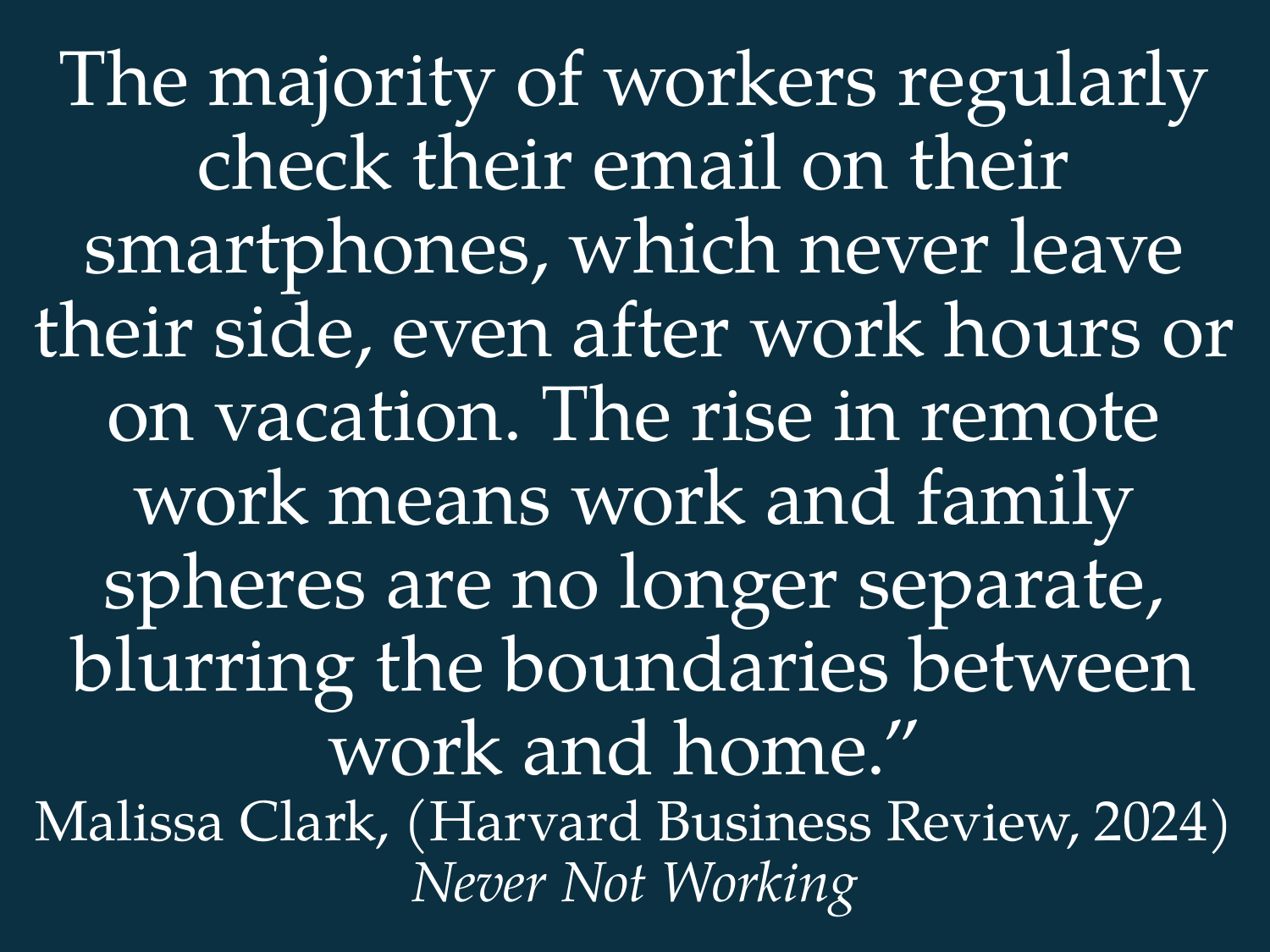

# The majority of workers regularly check their email on their smartphones, which never leave their side, even after work hours or on vacation. The rise in remote work means work and family spheres are no longer separate, blurring the boundaries between work and home.” Malissa Clark, (Harvard Business Review, 2024) Never Not Working